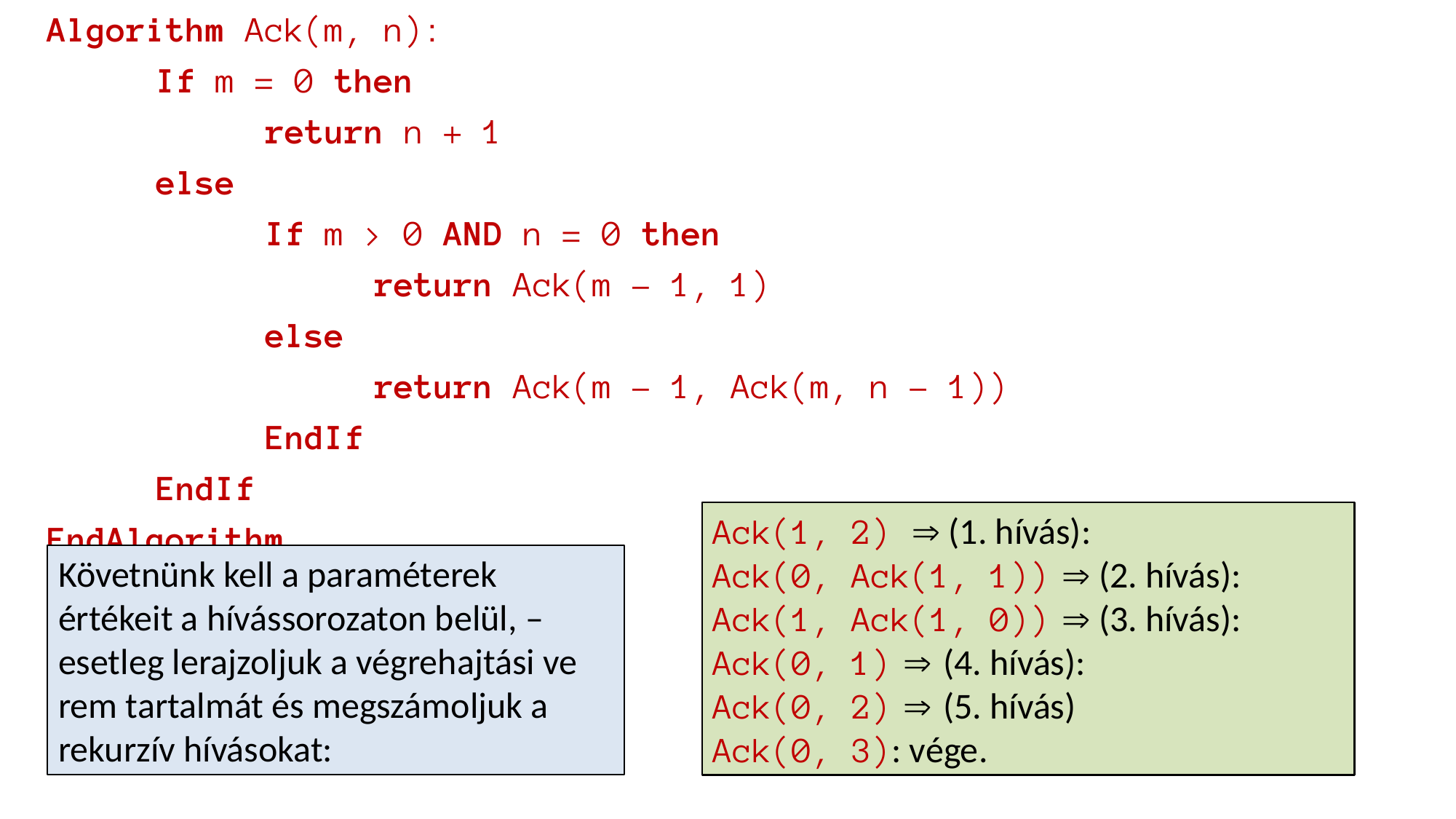

Algorithm Ack(m, n):
	If m = 0 then
		return n + 1
	else
		If m > 0 AND n = 0 then
			return Ack(m - 1, 1)
		else
			return Ack(m - 1, Ack(m, n - 1))
		EndIf
	EndIf
EndAlgorithm
Ack(1, 2) ⇒ (1. hívás):
Ack(0, Ack(1, 1)) ⇒ (2. hívás):
Ack(1, Ack(1, 0)) ⇒ (3. hívás):
Ack(0, 1) ⇒ (4. hívás):
Ack(0, 2) ⇒ (5. hívás)
Ack(0, 3): vége.
Követnünk kell a pa­raméterek értékeit a hívássorozaton belül, – esetleg lerajzoljuk a végrehajtási ve­rem tartalmát és megszámoljuk a rekurzív hívásokat: